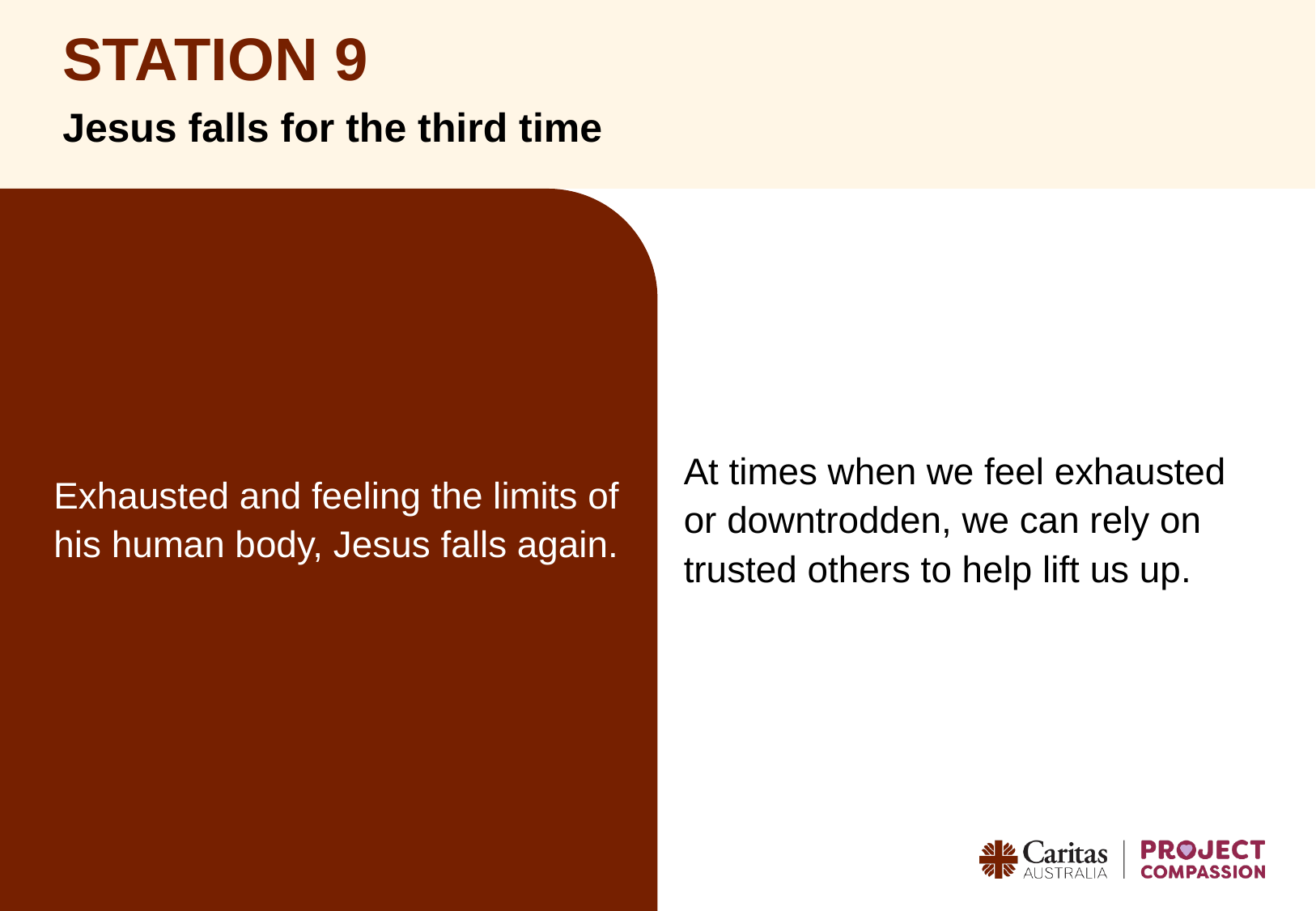

# STATION 9
Jesus falls for the third time
Exhausted and feeling the limits of his human body, Jesus falls again.
At times when we feel exhausted or downtrodden, we can rely on trusted others to help lift us up.